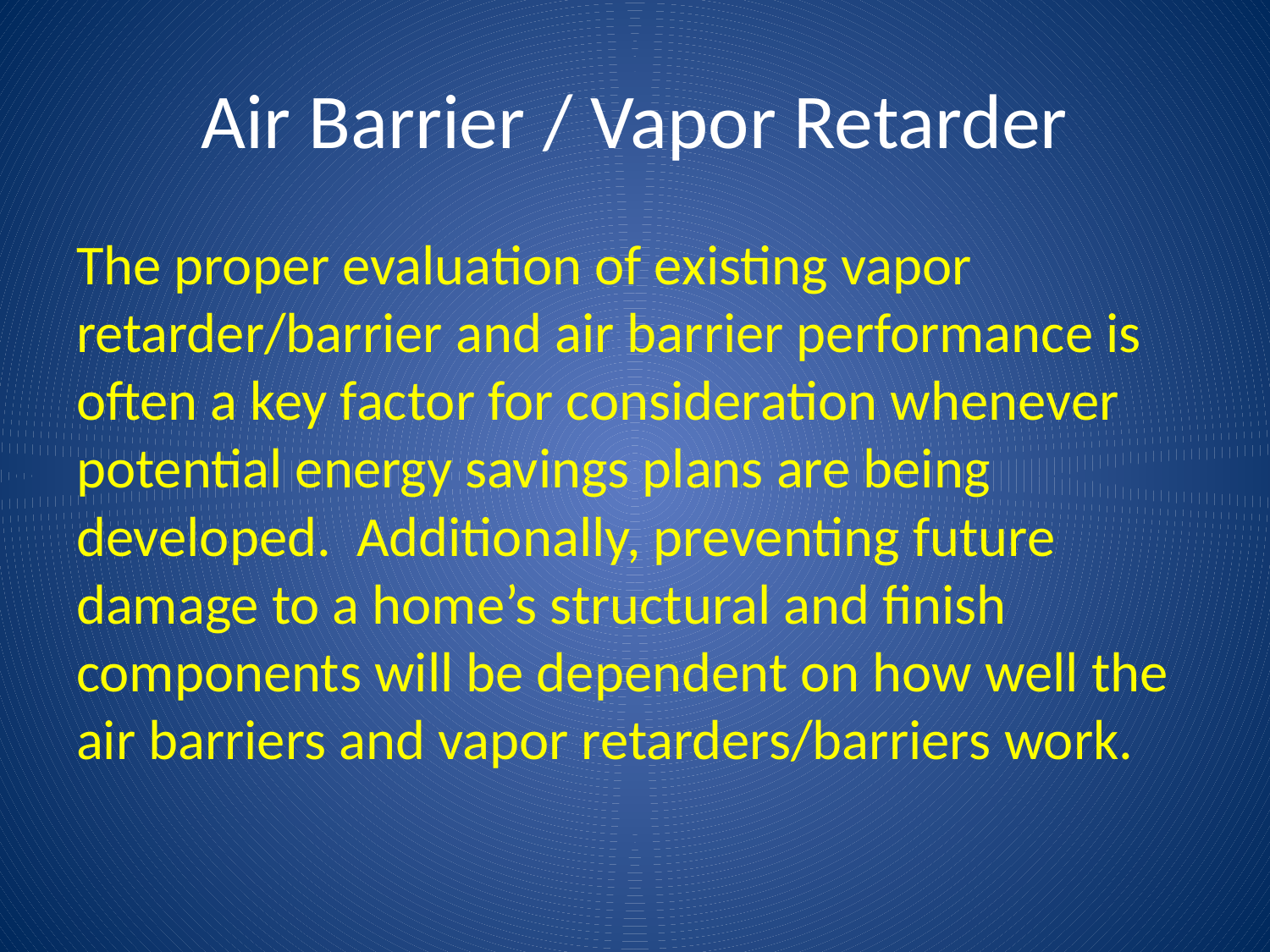

# Air Barrier / Vapor Retarder
The proper evaluation of existing vapor retarder/barrier and air barrier performance is often a key factor for consideration whenever potential energy savings plans are being developed.  Additionally, preventing future damage to a home’s structural and finish components will be dependent on how well the air barriers and vapor retarders/barriers work.